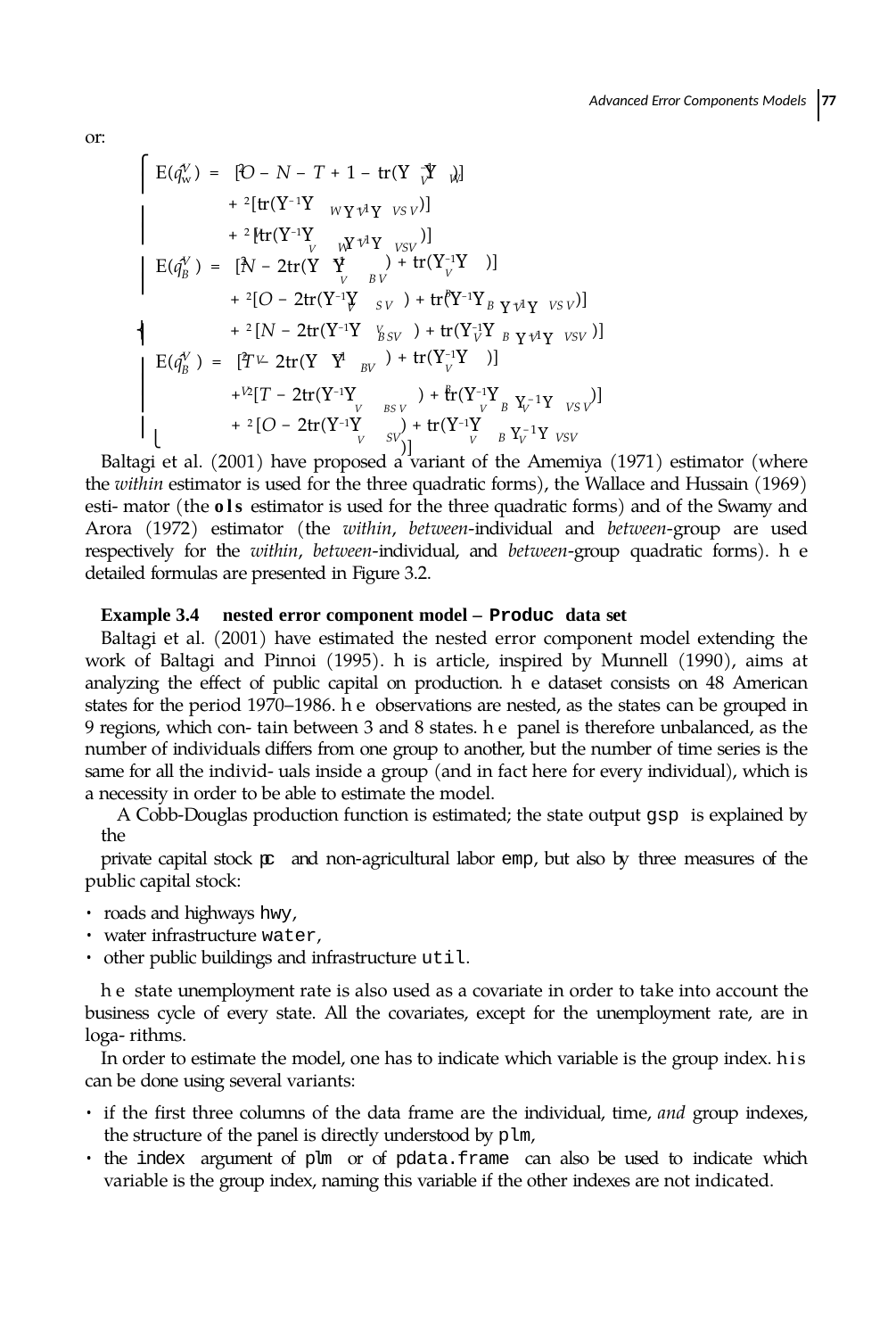

Advanced Error Components Models  77

or:
⎧
−1
V
2
E(q̂ ) =  [O – N – T + 1 – tr(Υ  Υ  )]
V
)]
)]
W
w
⎪
Υ−1Υ
+ 2[tr(Υ−1Υ
W	VS V
	V
V
⎪
Υ−1Υ
⎪
+ 2 [tr(Υ−1Υ
	V	W	VSV
V
V
−1
2
) + tr(Υ−1Υ  )]
V	B
E(q̂ ) =  [N − 2tr(Υ  Υ
⎪
	V	B V
B
⎪⎨
Υ−1Υ
+ 2[O − 2tr(Υ−1Υ	) + tr(Υ−1Υ
)]

S V	V
B	VS V
V
V
Υ−1Υ
+ 2 [N − 2tr(Υ−1Υ
) + tr(Υ−1Υ
)]
⎪
B SV
B	VSV
	V
V
V
V
2	−1
) + tr(Υ−1Υ  )]
V	B
E(q̂ ) =  [T − 2tr(Υ  Υ
⎪
BV
	V
B
⎪
Υ−1Υ
+ 2[T − 2tr(Υ−1Υ	) + tr(Υ−1Υ
)]
⎪
B  V	VS V
	V	BS V	V
⎪⎩	Υ−1Υ
+ 2 [O − 2tr(Υ−1Υ
) + tr(Υ−1Υ	)]
	V	SV	V	B  V	VSV
Baltagi et al. (2001) have proposed a variant of the Amemiya (1971) estimator (where the within estimator is used for the three quadratic forms), the Wallace and Hussain (1969) esti- mator (the ols estimator is used for the three quadratic forms) and of the Swamy and Arora (1972) estimator (the within, between-individual and between-group are used respectively for the within, between-individual, and between-group quadratic forms). he detailed formulas are presented in Figure 3.2.

Example 3.4  nested error component model – Produc data set
Baltagi et al. (2001) have estimated the nested error component model extending the work of Baltagi and Pinnoi (1995). his article, inspired by Munnell (1990), aims at analyzing the effect of public capital on production. he dataset consists on 48 American states for the period 1970–1986. he observations are nested, as the states can be grouped in 9 regions, which con- tain between 3 and 8 states. he panel is therefore unbalanced, as the number of individuals differs from one group to another, but the number of time series is the same for all the individ- uals inside a group (and in fact here for every individual), which is a necessity in order to be able to estimate the model.
A Cobb-Douglas production function is estimated; the state output gsp is explained by the
private capital stock pc and non-agricultural labor emp, but also by three measures of the public capital stock:
roads and highways hwy,
water infrastructure water,
other public buildings and infrastructure util.
he state unemployment rate is also used as a covariate in order to take into account the business cycle of every state. All the covariates, except for the unemployment rate, are in loga- rithms.
In order to estimate the model, one has to indicate which variable is the group index. his can be done using several variants:
if the ﬁrst three columns of the data frame are the individual, time, and group indexes, the structure of the panel is directly understood by plm,
the index argument of plm or of pdata.frame can also be used to indicate which variable is the group index, naming this variable if the other indexes are not indicated.